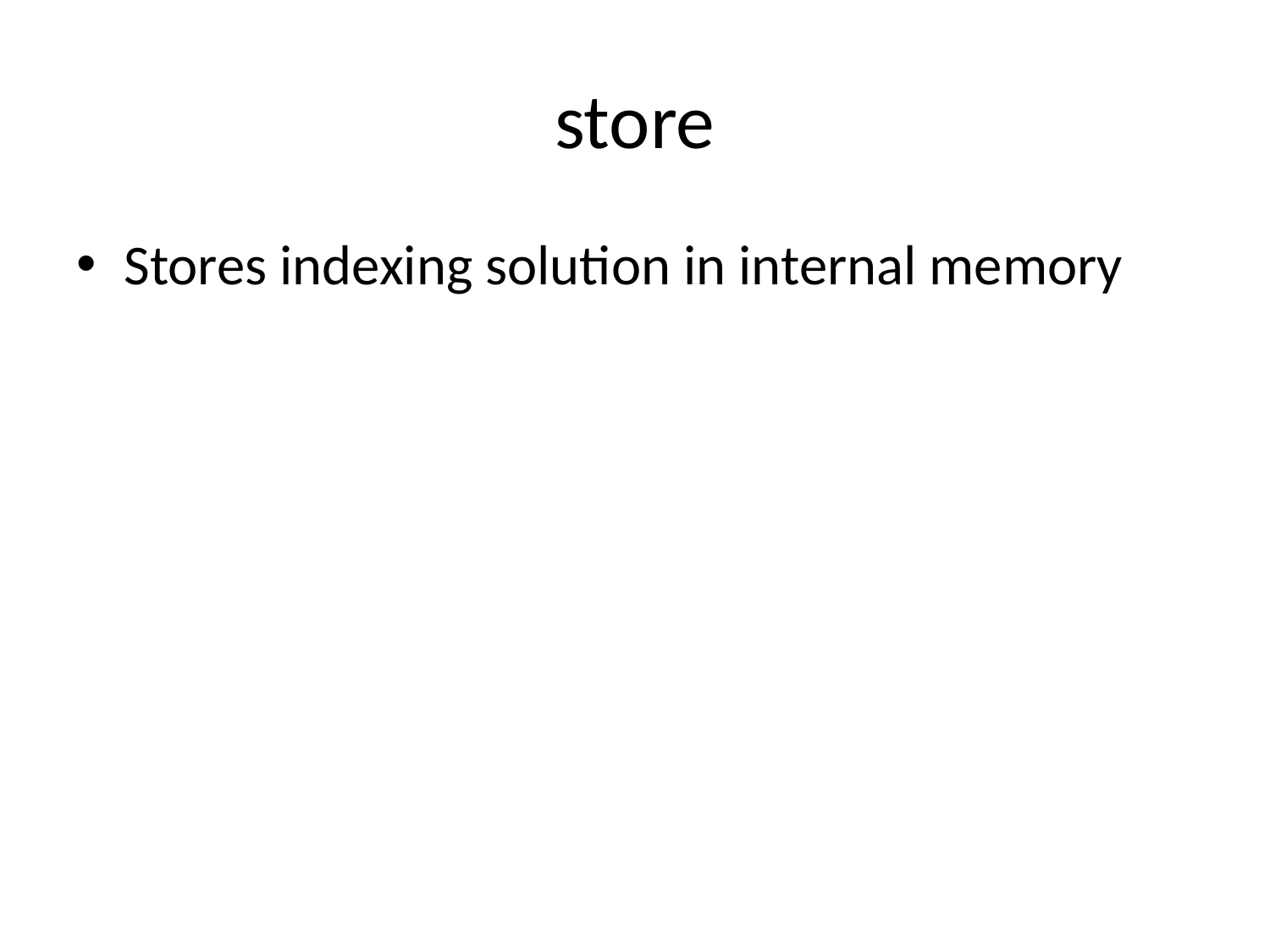

# store
Stores indexing solution in internal memory